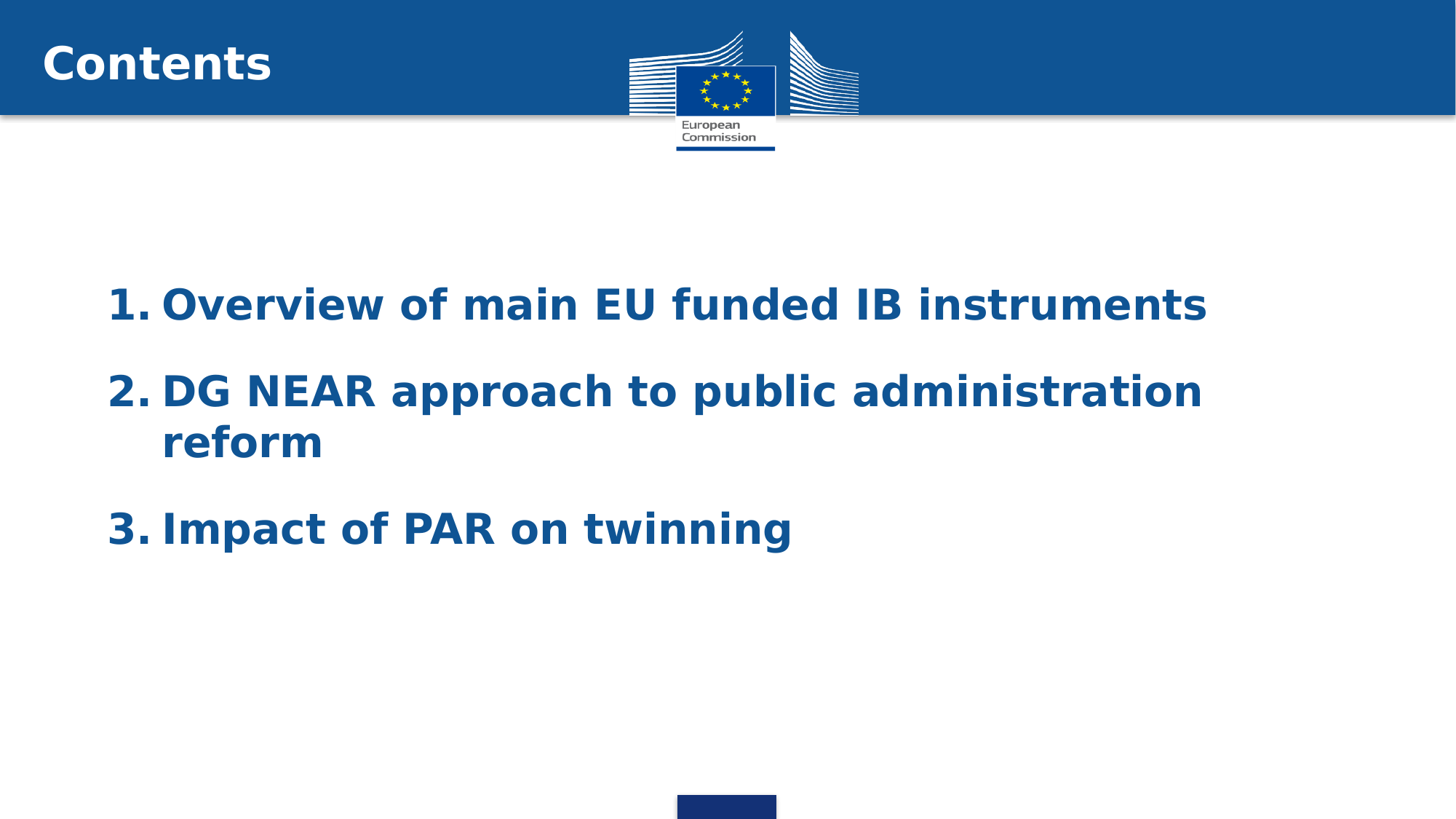

# Contents
Overview of main EU funded IB instruments
DG NEAR approach to public administration reform
Impact of PAR on twinning